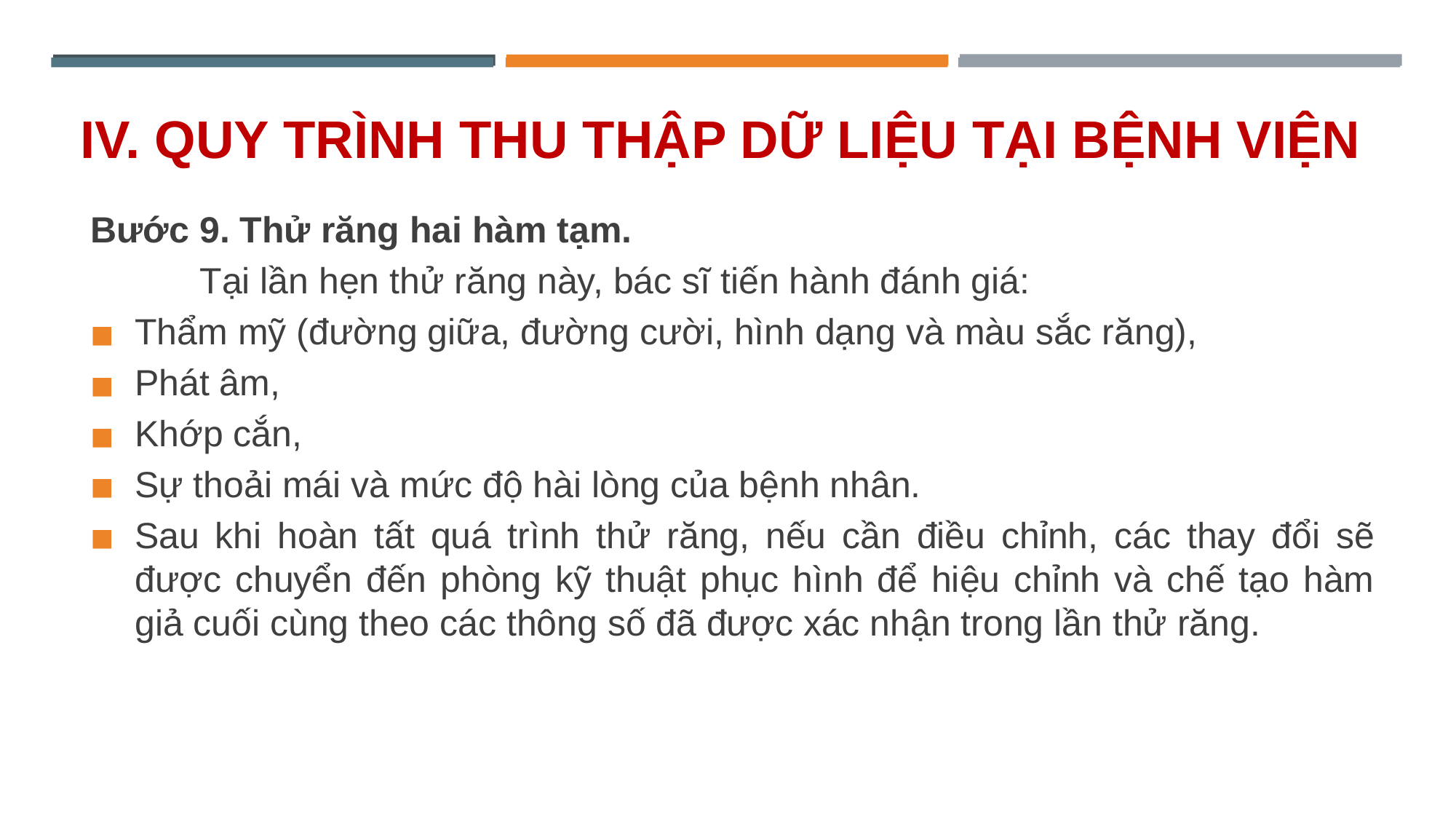

# IV. QUY TRÌNH THU THẬP DỮ LIỆU TẠI BỆNH VIỆN
Bước 9. Thử răng hai hàm tạm.
	Tại lần hẹn thử răng này, bác sĩ tiến hành đánh giá:
Thẩm mỹ (đường giữa, đường cười, hình dạng và màu sắc răng),
Phát âm,
Khớp cắn,
Sự thoải mái và mức độ hài lòng của bệnh nhân.
Sau khi hoàn tất quá trình thử răng, nếu cần điều chỉnh, các thay đổi sẽ được chuyển đến phòng kỹ thuật phục hình để hiệu chỉnh và chế tạo hàm giả cuối cùng theo các thông số đã được xác nhận trong lần thử răng.